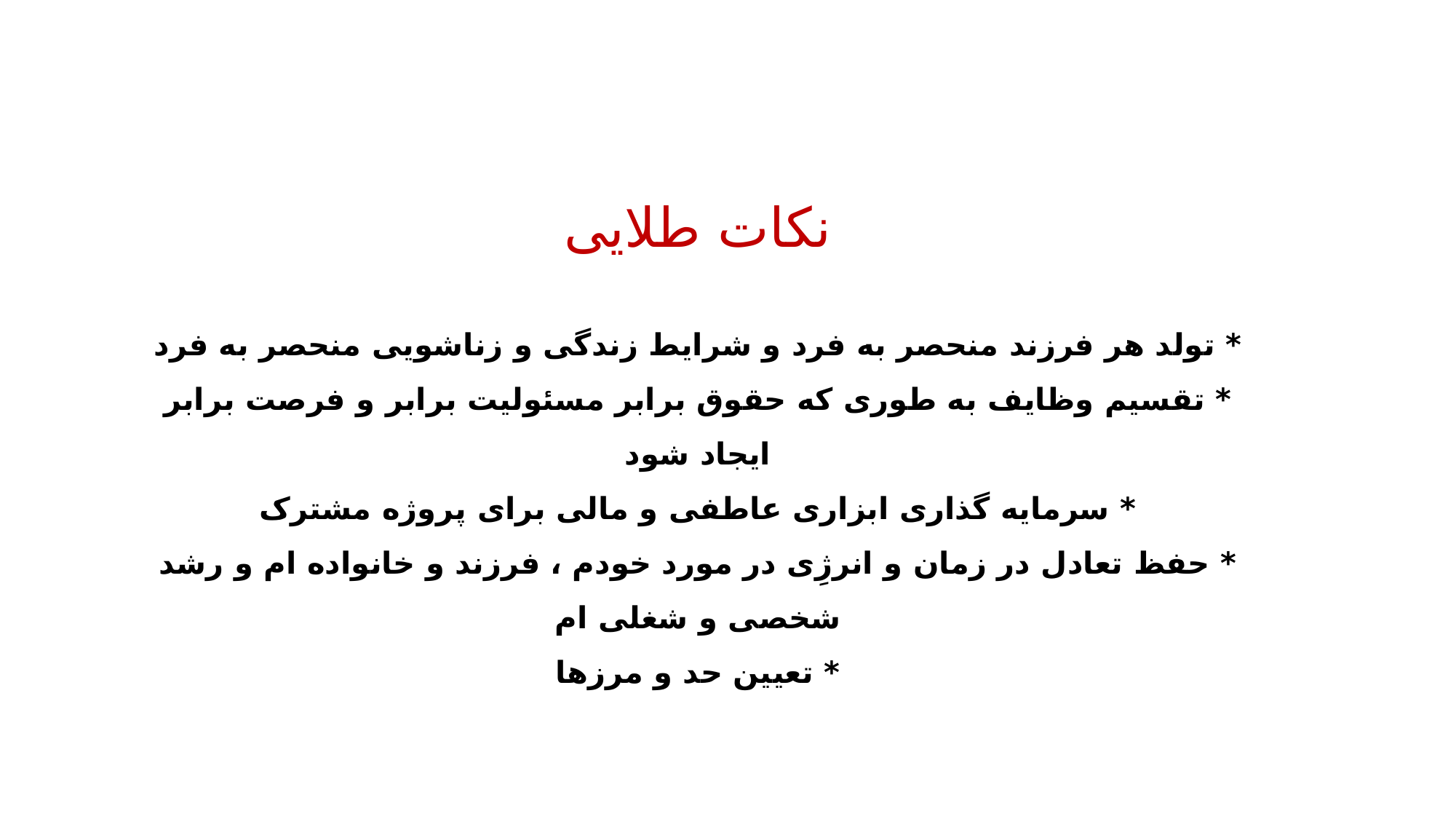

نکات طلایی

* تولد هر فرزند منحصر به فرد و شرایط زندگی و زناشویی منحصر به فرد
* تقسیم وظایف به طوری که حقوق برابر مسئولیت برابر و فرصت برابر ایجاد شود
* سرمایه گذاری ابزاری عاطفی و مالی برای پروژه مشترک
* حفظ تعادل در زمان و انرژِی در مورد خودم ، فرزند و خانواده ام و رشد شخصی و شغلی ام
* تعیین حد و مرزها